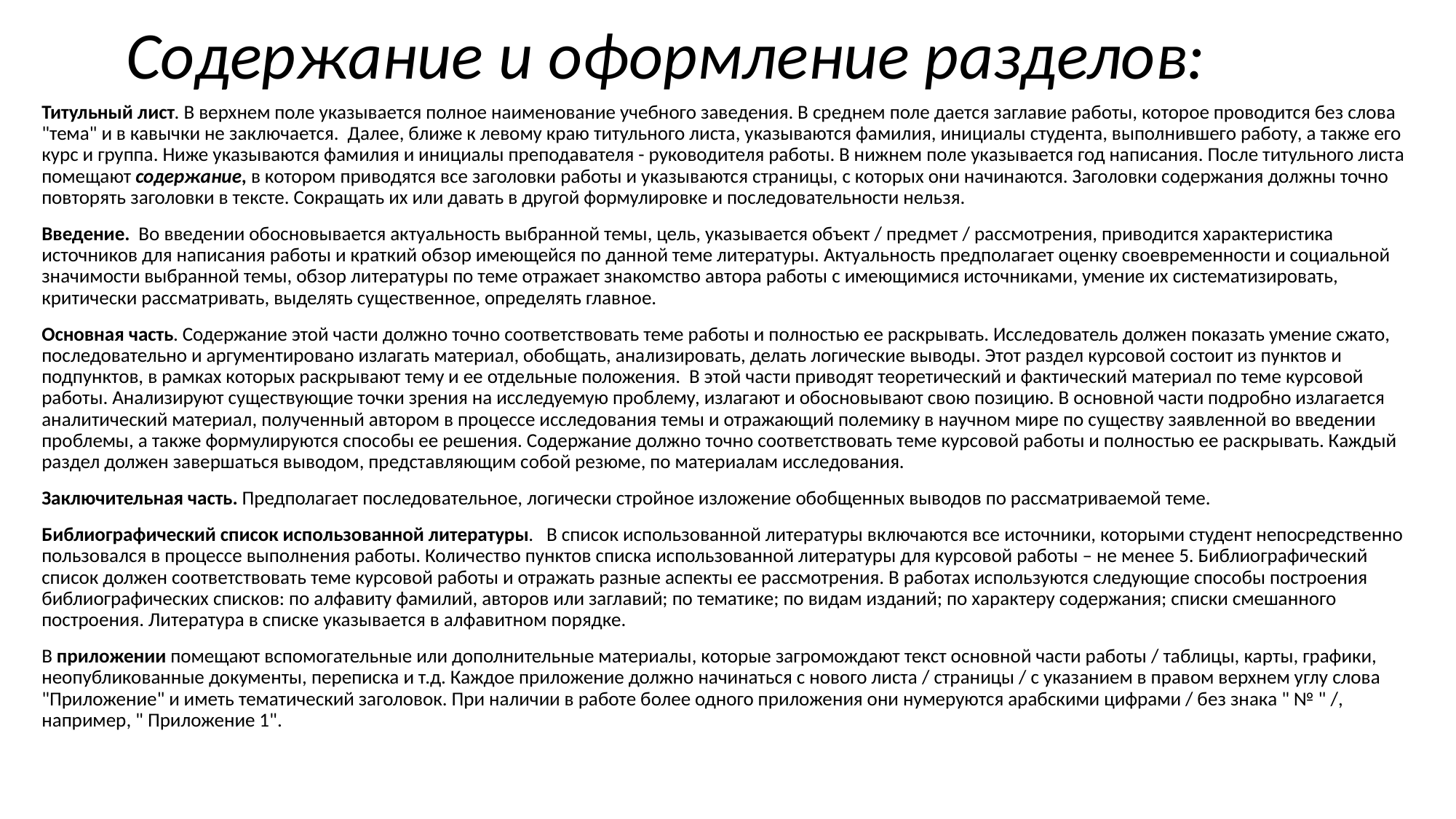

# Содержание и оформление разделов:
Титульный лист. В верхнем поле указывается полное наименование учебного заведения. В среднем поле дается заглавие работы, которое проводится без слова "тема" и в кавычки не заключается.  Далее, ближе к левому краю титульного листа, указываются фамилия, инициалы студента, выполнившего работу, а также его курс и группа. Ниже указываются фамилия и инициалы преподавателя - руководителя работы. В нижнем поле указывается год написания. После титульного листа помещают содержание, в котором приводятся все заголовки работы и указываются страницы, с которых они начинаются. Заголовки содержания должны точно повторять заголовки в тексте. Сокращать их или давать в другой формулировке и последовательности нельзя.
Введение.  Во введении обосновывается актуальность выбранной темы, цель, указывается объект / предмет / рассмотрения, приводится характеристика источников для написания работы и краткий обзор имеющейся по данной теме литературы. Актуальность предполагает оценку своевременности и социальной значимости выбранной темы, обзор литературы по теме отражает знакомство автора работы с имеющимися источниками, умение их систематизировать, критически рассматривать, выделять существенное, определять главное.
Основная часть. Содержание этой части должно точно соответствовать теме работы и полностью ее раскрывать. Исследователь должен показать умение сжато, последовательно и аргументировано излагать материал, обобщать, анализировать, делать логические выводы. Этот раздел курсовой состоит из пунктов и подпунктов, в рамках которых раскрывают тему и ее отдельные положения.  В этой части приводят теоретический и фактический материал по теме курсовой работы. Анализируют существующие точки зрения на исследуемую проблему, излагают и обосновывают свою позицию. В основной части подробно излагается аналитический материал, полученный автором в процессе исследования темы и отражающий полемику в научном мире по существу заявленной во введении проблемы, а также формулируются способы ее решения. Содержание должно точно соответствовать теме курсовой работы и полностью ее раскрывать. Каждый раздел должен завершаться выводом, представляющим собой резюме, по материалам исследования.
Заключительная часть. Предполагает последовательное, логически стройное изложение обобщенных выводов по рассматриваемой теме.
Библиографический список использованной литературы.   В список использованной литературы включаются все источники, которыми студент непосредственно пользовался в процессе выполнения работы. Количество пунктов списка использованной литературы для курсовой работы – не менее 5. Библиографический список должен соответствовать теме курсовой работы и отражать разные аспекты ее рассмотрения. В работах используются следующие способы построения библиографических списков: по алфавиту фамилий, авторов или заглавий; по тематике; по видам изданий; по характеру содержания; списки смешанного построения. Литература в списке указывается в алфавитном порядке.
В приложении помещают вспомогательные или дополнительные материалы, которые загромождают текст основной части работы / таблицы, карты, графики, неопубликованные документы, переписка и т.д. Каждое приложение должно начинаться с нового листа / страницы / с указанием в правом верхнем углу слова "Приложение" и иметь тематический заголовок. При наличии в работе более одного приложения они нумеруются арабскими цифрами / без знака " № " /, например, " Приложение 1".